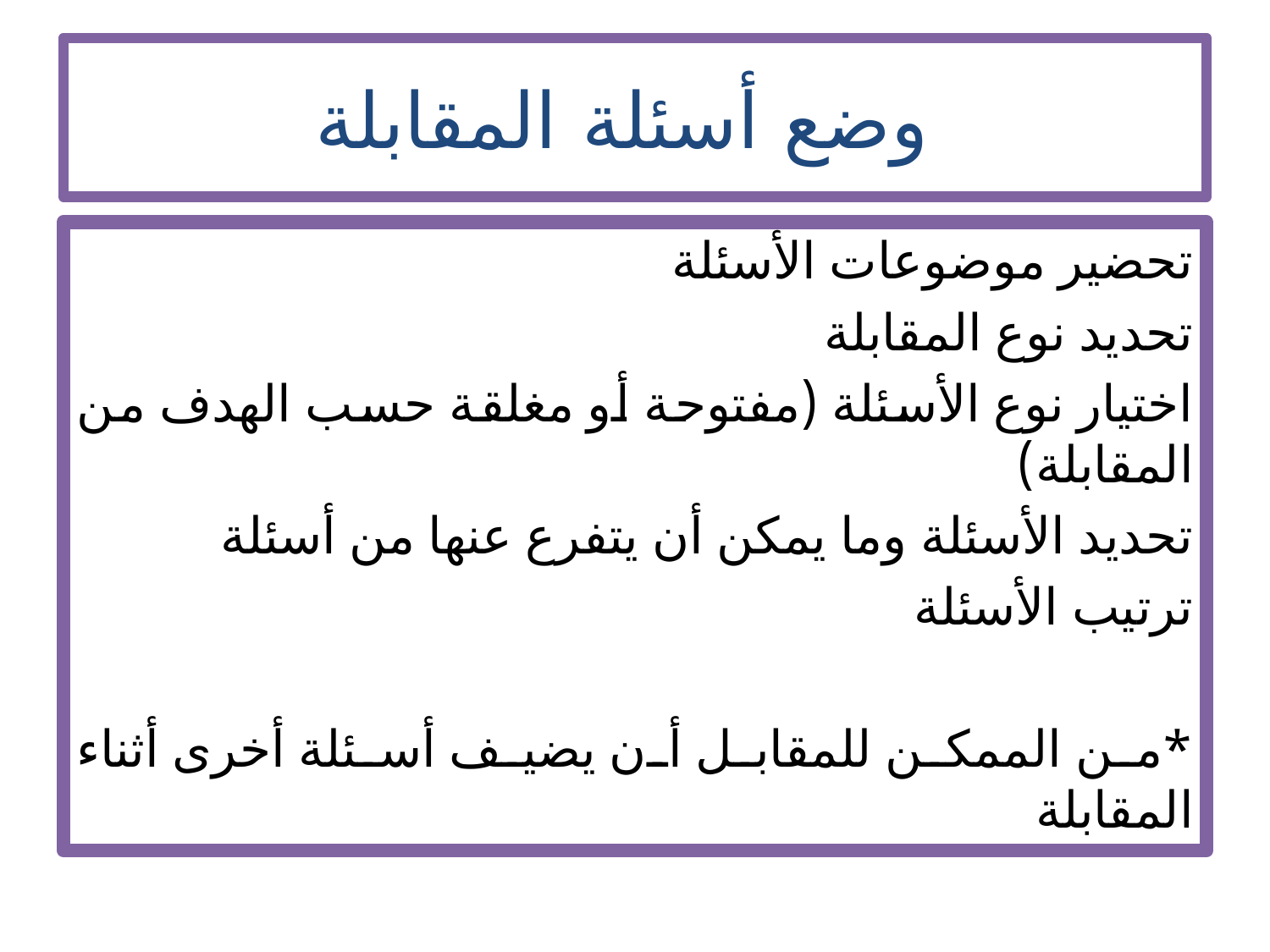

# وضع أسئلة المقابلة
تحضير موضوعات الأسئلة
تحديد نوع المقابلة
اختيار نوع الأسئلة (مفتوحة أو مغلقة حسب الهدف من المقابلة)
تحديد الأسئلة وما يمكن أن يتفرع عنها من أسئلة
ترتيب الأسئلة

*من الممكن للمقابل أن يضيف أسئلة أخرى أثناء المقابلة